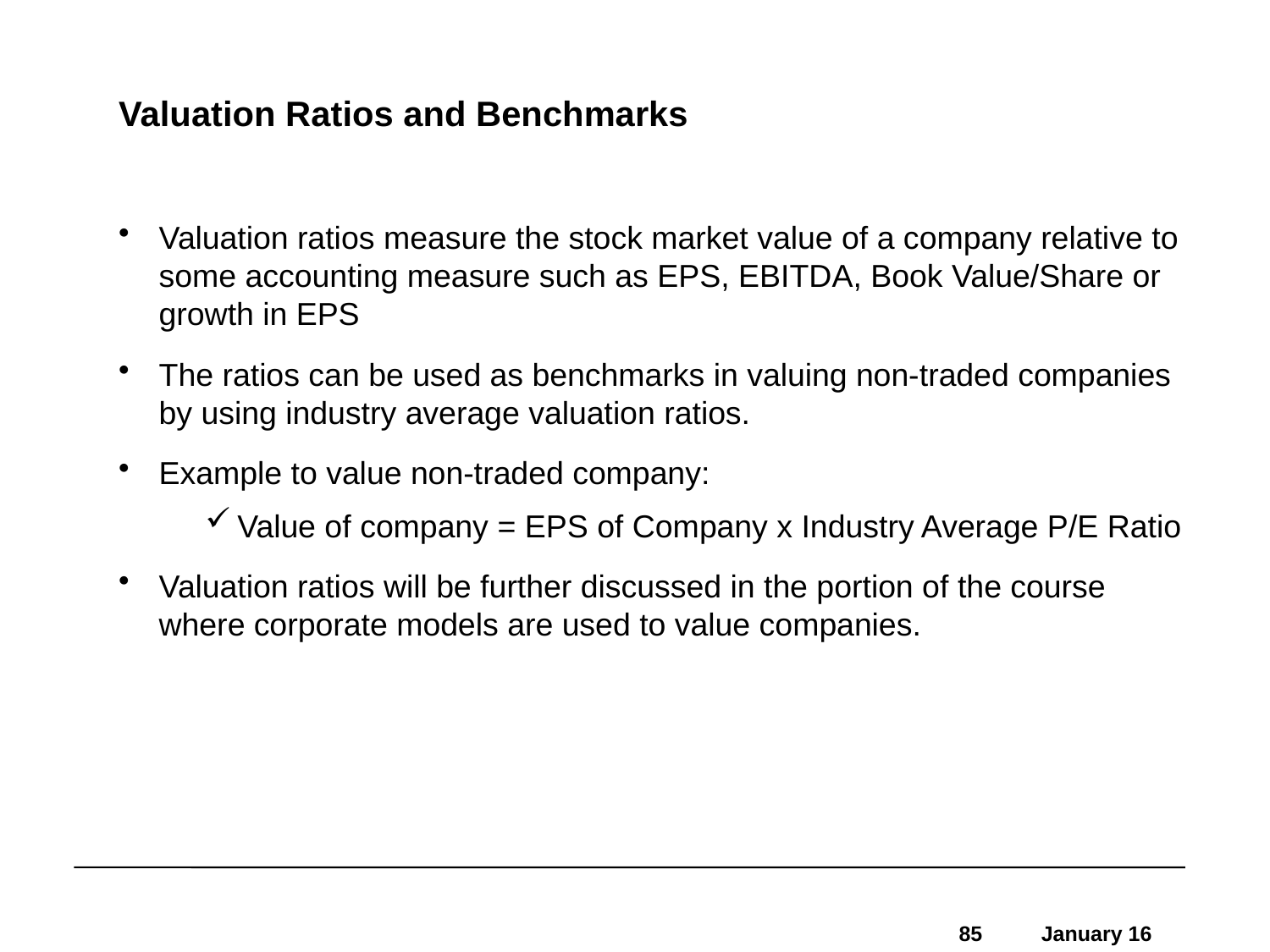

# Valuation Ratios and Benchmarks
Valuation ratios measure the stock market value of a company relative to some accounting measure such as EPS, EBITDA, Book Value/Share or growth in EPS
The ratios can be used as benchmarks in valuing non-traded companies by using industry average valuation ratios.
Example to value non-traded company:
Value of company = EPS of Company x Industry Average P/E Ratio
Valuation ratios will be further discussed in the portion of the course where corporate models are used to value companies.